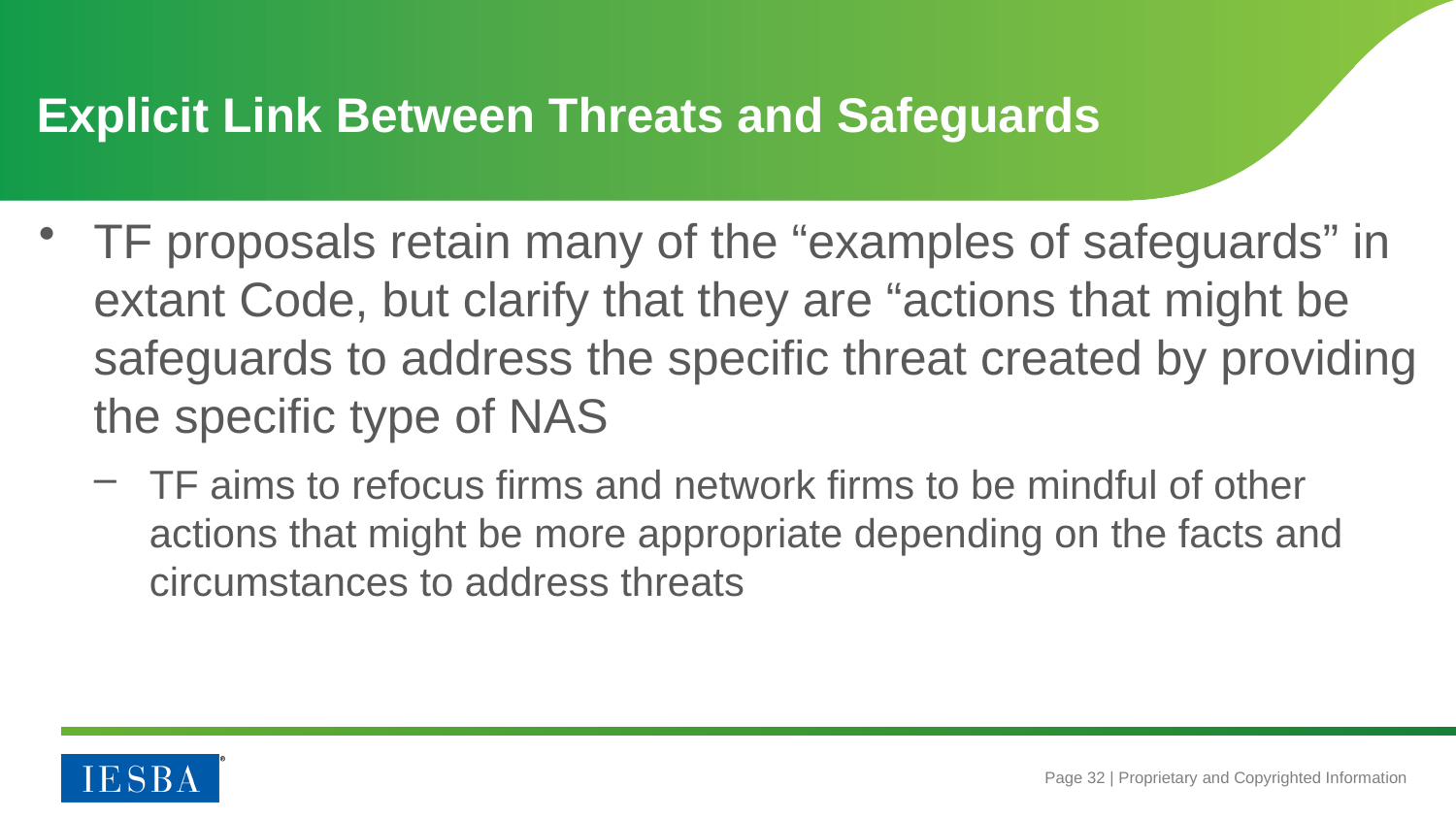

# Explicit Link Between Threats and Safeguards
TF proposals retain many of the “examples of safeguards” in extant Code, but clarify that they are “actions that might be safeguards to address the specific threat created by providing the specific type of NAS
TF aims to refocus firms and network firms to be mindful of other actions that might be more appropriate depending on the facts and circumstances to address threats